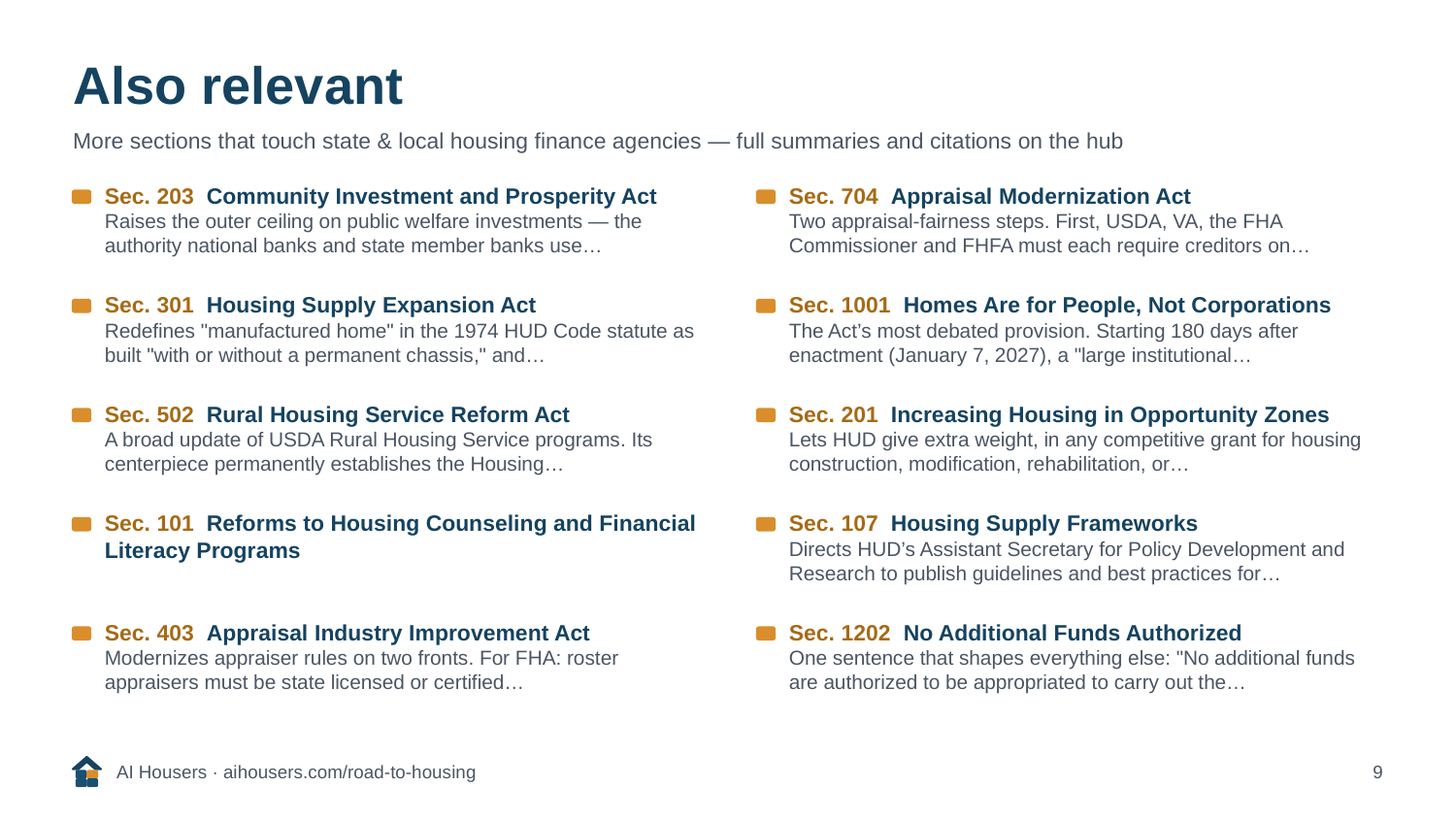

Also relevant
More sections that touch state & local housing finance agencies — full summaries and citations on the hub
Sec. 203  Community Investment and Prosperity Act
Raises the outer ceiling on public welfare investments — the authority national banks and state member banks use…
Sec. 704  Appraisal Modernization Act
Two appraisal-fairness steps. First, USDA, VA, the FHA Commissioner and FHFA must each require creditors on…

Sec. 301  Housing Supply Expansion Act
Redefines "manufactured home" in the 1974 HUD Code statute as built "with or without a permanent chassis," and…
Sec. 1001  Homes Are for People, Not Corporations
The Act’s most debated provision. Starting 180 days after enactment (January 7, 2027), a "large institutional…

Sec. 502  Rural Housing Service Reform Act
A broad update of USDA Rural Housing Service programs. Its centerpiece permanently establishes the Housing…
Sec. 201  Increasing Housing in Opportunity Zones
Lets HUD give extra weight, in any competitive grant for housing construction, modification, rehabilitation, or…

Sec. 101  Reforms to Housing Counseling and Financial Literacy Programs
Sec. 107  Housing Supply Frameworks
Directs HUD’s Assistant Secretary for Policy Development and Research to publish guidelines and best practices for…

Sec. 403  Appraisal Industry Improvement Act
Modernizes appraiser rules on two fronts. For FHA: roster appraisers must be state licensed or certified…
Sec. 1202  No Additional Funds Authorized
One sentence that shapes everything else: "No additional funds are authorized to be appropriated to carry out the…

AI Housers · aihousers.com/road-to-housing
9